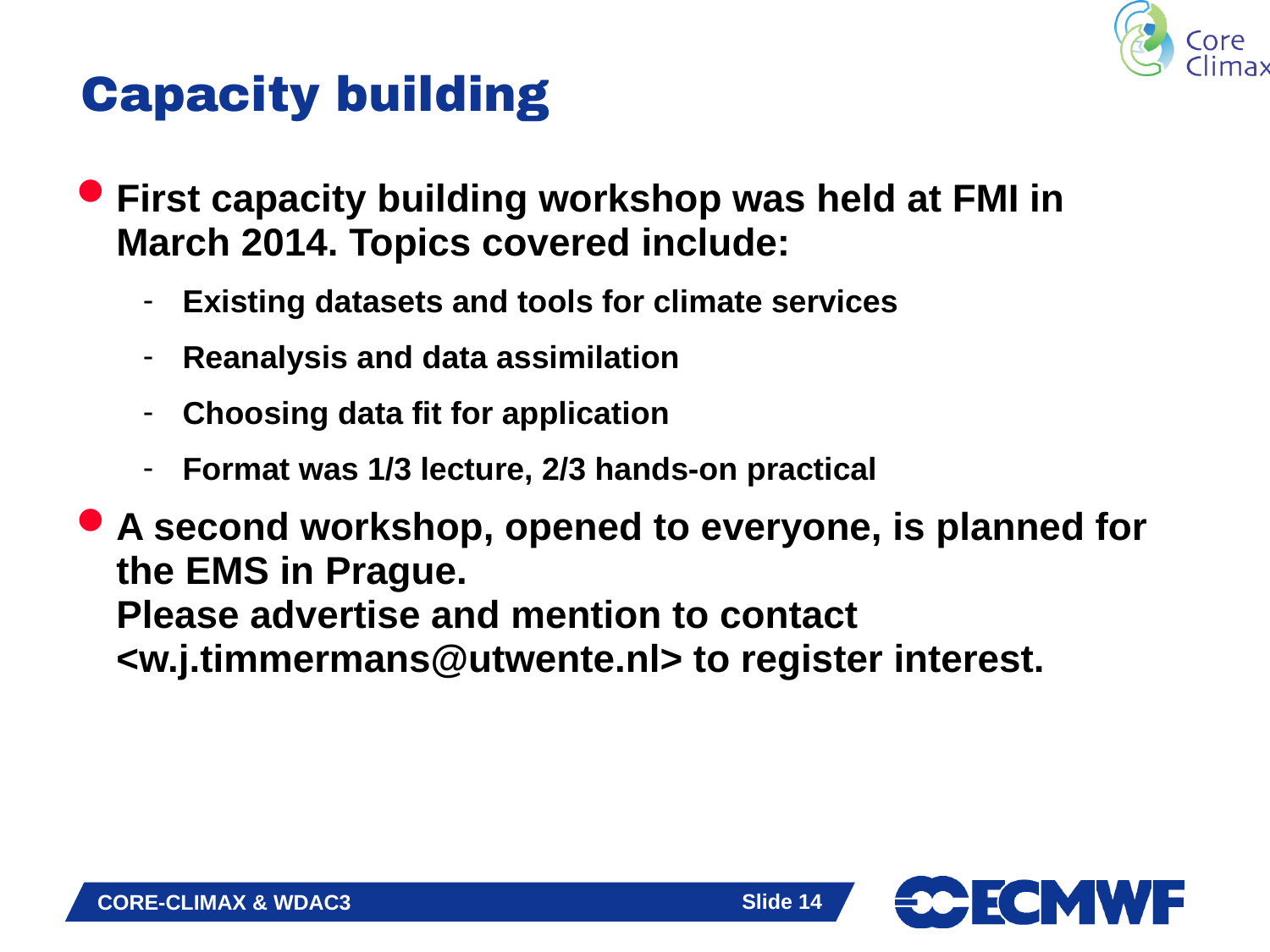

# Capacity building
First capacity building workshop was held at FMI in March 2014. Topics covered include:
Existing datasets and tools for climate services
Reanalysis and data assimilation
Choosing data fit for application
Format was 1/3 lecture, 2/3 hands-on practical
A second workshop, opened to everyone, is planned for the EMS in Prague.
Please advertise and mention to contact <w.j.timmermans@utwente.nl> to register interest.
Slide 14
CORE-CLIMAX & WDAC3